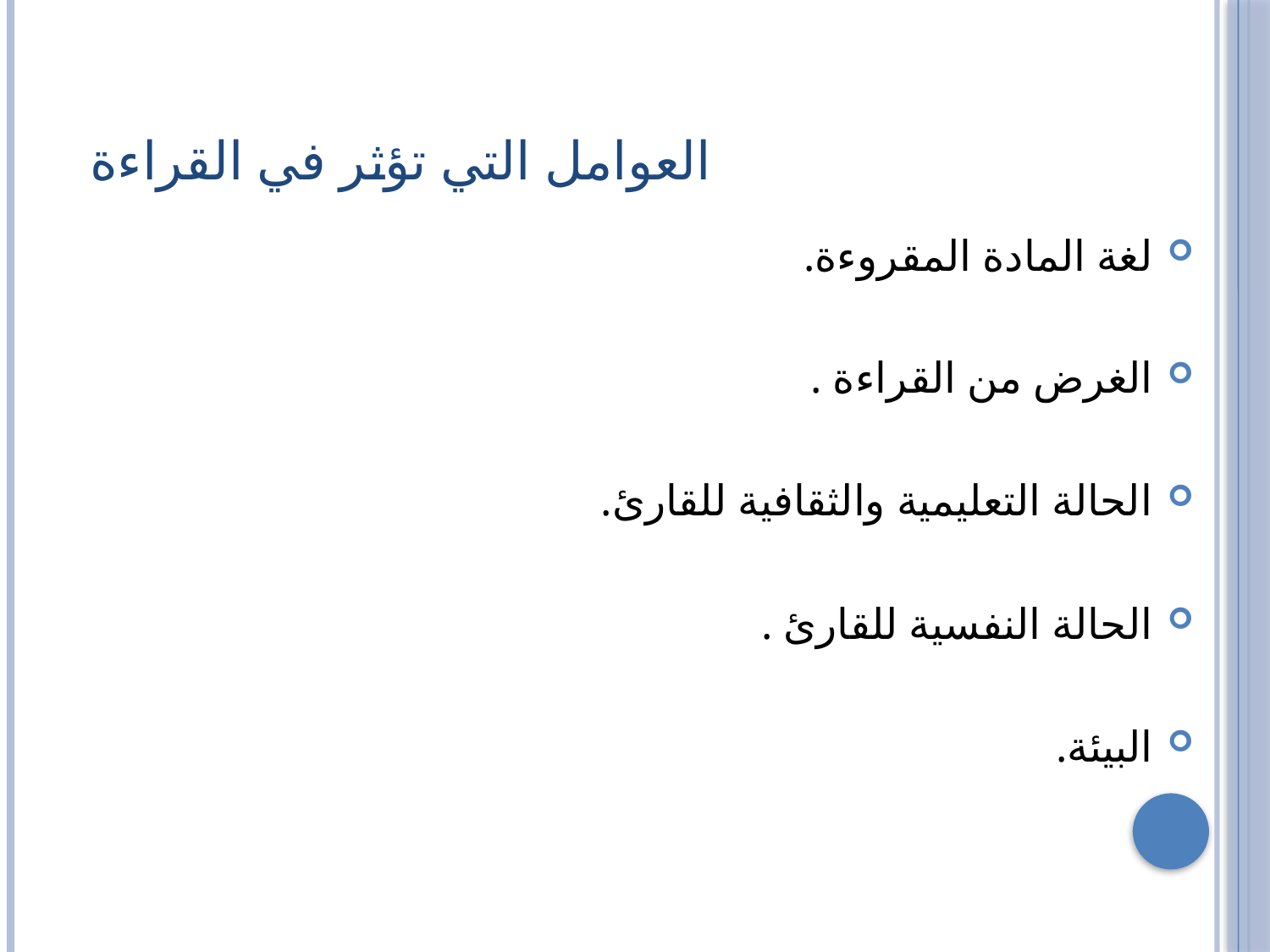

# العوامل التي تؤثر في القراءة
لغة المادة المقروءة.

الغرض من القراءة .

الحالة التعليمية والثقافية للقارئ.

الحالة النفسية للقارئ .

البيئة.